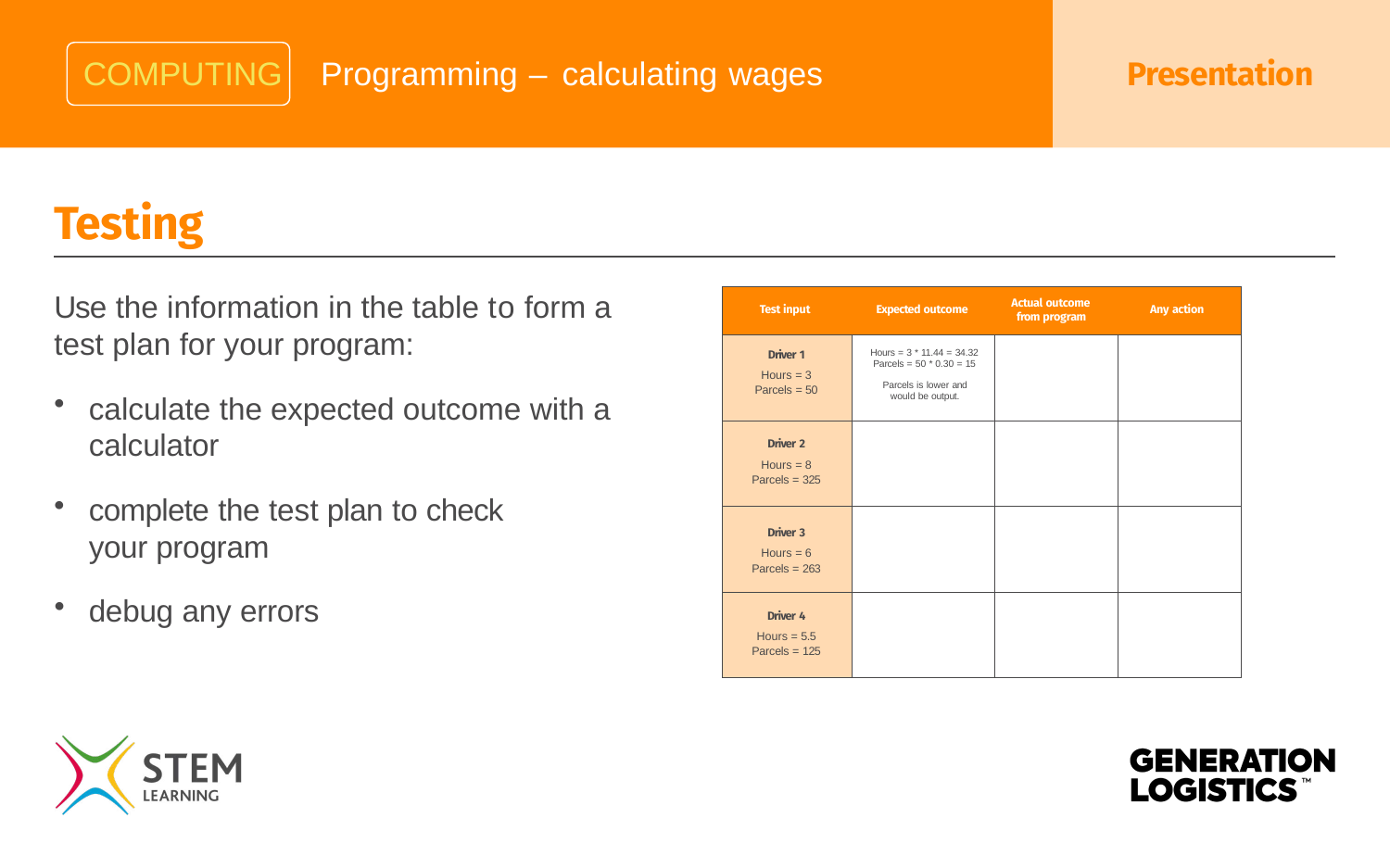

# COMPUTING
Programming – calculating wages
Presentation
Testing

Use the information in the table to form a test plan for your program:
calculate the expected outcome with a calculator
complete the test plan to check your program
debug any errors
| Test input | Expected outcome | Actual outcome from program | Any action |
| --- | --- | --- | --- |
| Driver 1 Hours = 3 Parcels = 50 | Hours = 3 \* 11.44 = 34.32 Parcels = 50 \* 0.30 = 15 Parcels is lower and would be output. |  |  |
| Driver 2 Hours = 8 Parcels = 325 |  |  |  |
| Driver 3 Hours = 6 Parcels = 263 |  |  |  |
| Driver 4 Hours = 5.5 Parcels = 125 |  |  |  |